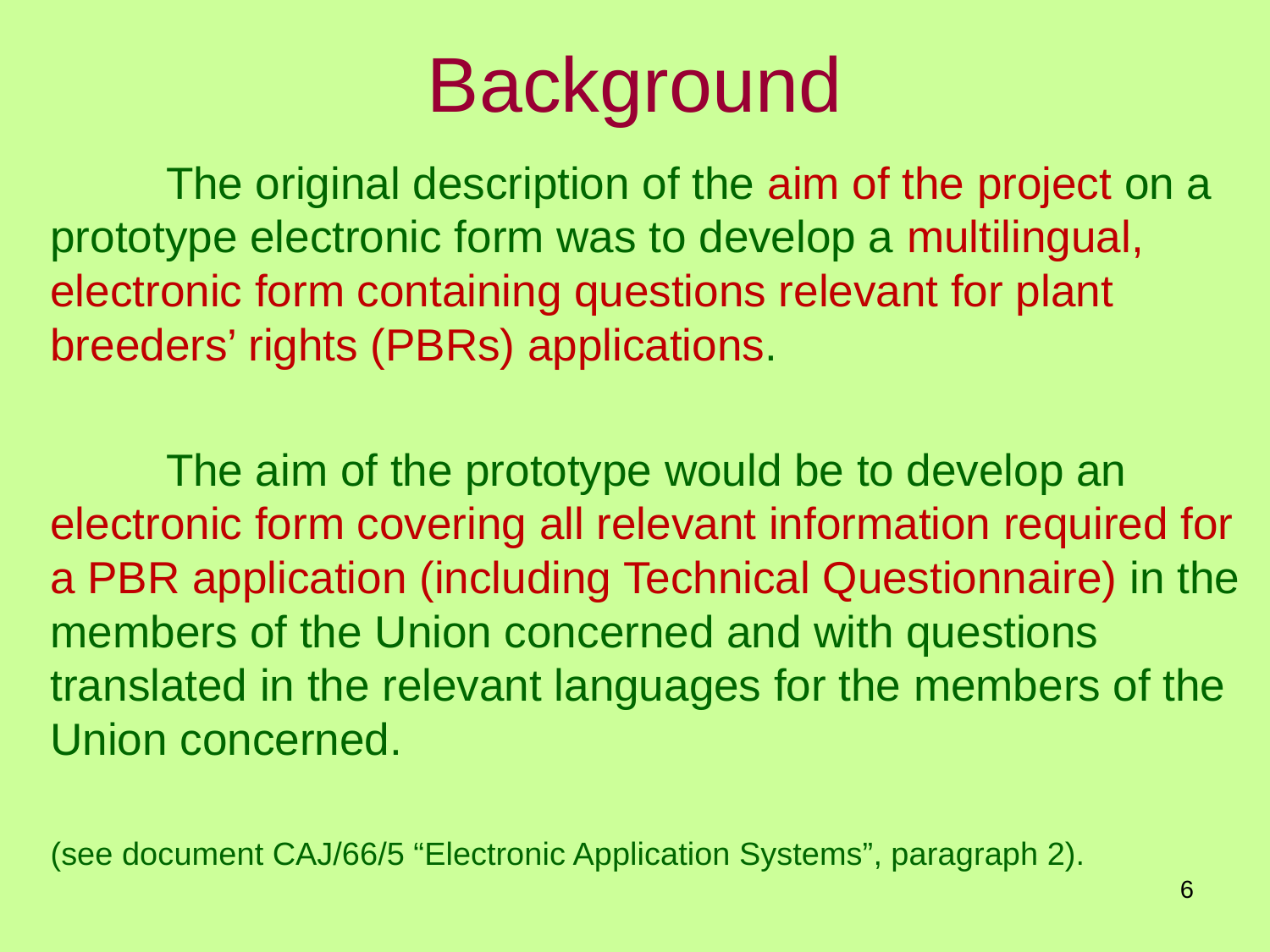

# Background
	The original description of the aim of the project on a prototype electronic form was to develop a multilingual, electronic form containing questions relevant for plant breeders’ rights (PBRs) applications.

	The aim of the prototype would be to develop an electronic form covering all relevant information required for a PBR application (including Technical Questionnaire) in the members of the Union concerned and with questions translated in the relevant languages for the members of the Union concerned.

(see document CAJ/66/5 “Electronic Application Systems”, paragraph 2).
6